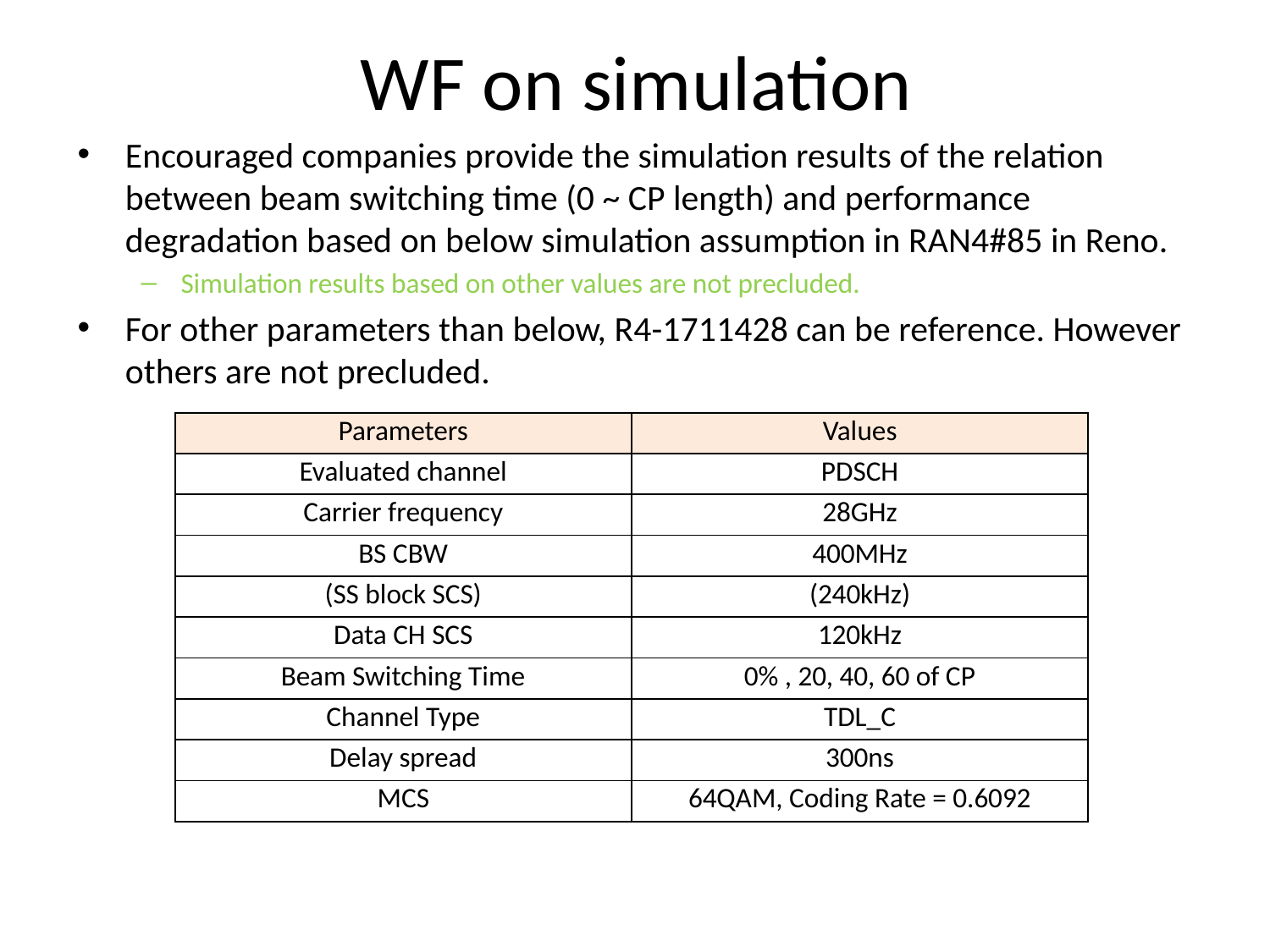

# WF on simulation
Encouraged companies provide the simulation results of the relation between beam switching time (0 ~ CP length) and performance degradation based on below simulation assumption in RAN4#85 in Reno.
Simulation results based on other values are not precluded.
For other parameters than below, R4-1711428 can be reference. However others are not precluded.

| Parameters | Values |
| --- | --- |
| Evaluated channel | PDSCH |
| Carrier frequency | 28GHz |
| BS CBW | 400MHz |
| (SS block SCS) | (240kHz) |
| Data CH SCS | 120kHz |
| Beam Switching Time | 0% , 20, 40, 60 of CP |
| Channel Type | TDL\_C |
| Delay spread | 300ns |
| MCS | 64QAM, Coding Rate = 0.6092 |